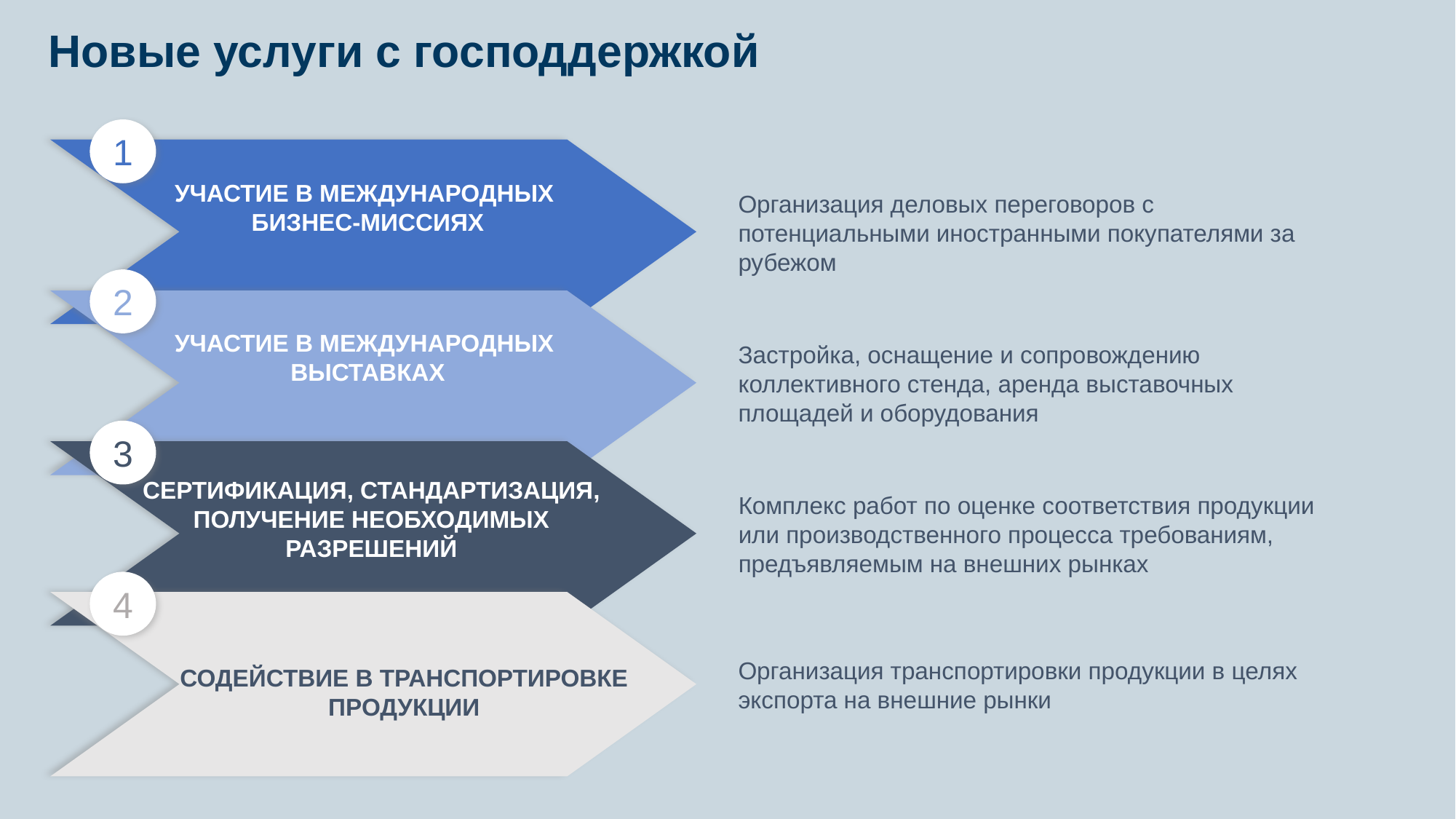

Новые услуги с господдержкой
1

УЧАСТИЕ В МЕЖДУНАРОДНЫХ
БИЗНЕС-МИССИЯХ
Организация деловых переговоров с потенциальными иностранными покупателями за рубежом
2

УЧАСТИЕ В МЕЖДУНАРОДНЫХ
ВЫСТАВКАХ
Застройка, оснащение и сопровождению коллективного стенда, аренда выставочных площадей и оборудования
3

СЕРТИФИКАЦИЯ, СТАНДАРТИЗАЦИЯ, ПОЛУЧЕНИЕ НЕОБХОДИМЫХ РАЗРЕШЕНИЙ
Комплекс работ по оценке соответствия продукции или производственного процесса требованиям, предъявляемым на внешних рынках
4

Организация транспортировки продукции в целях экспорта на внешние рынки
СОДЕЙСТВИЕ В ТРАНСПОРТИРОВКЕ ПРОДУКЦИИ